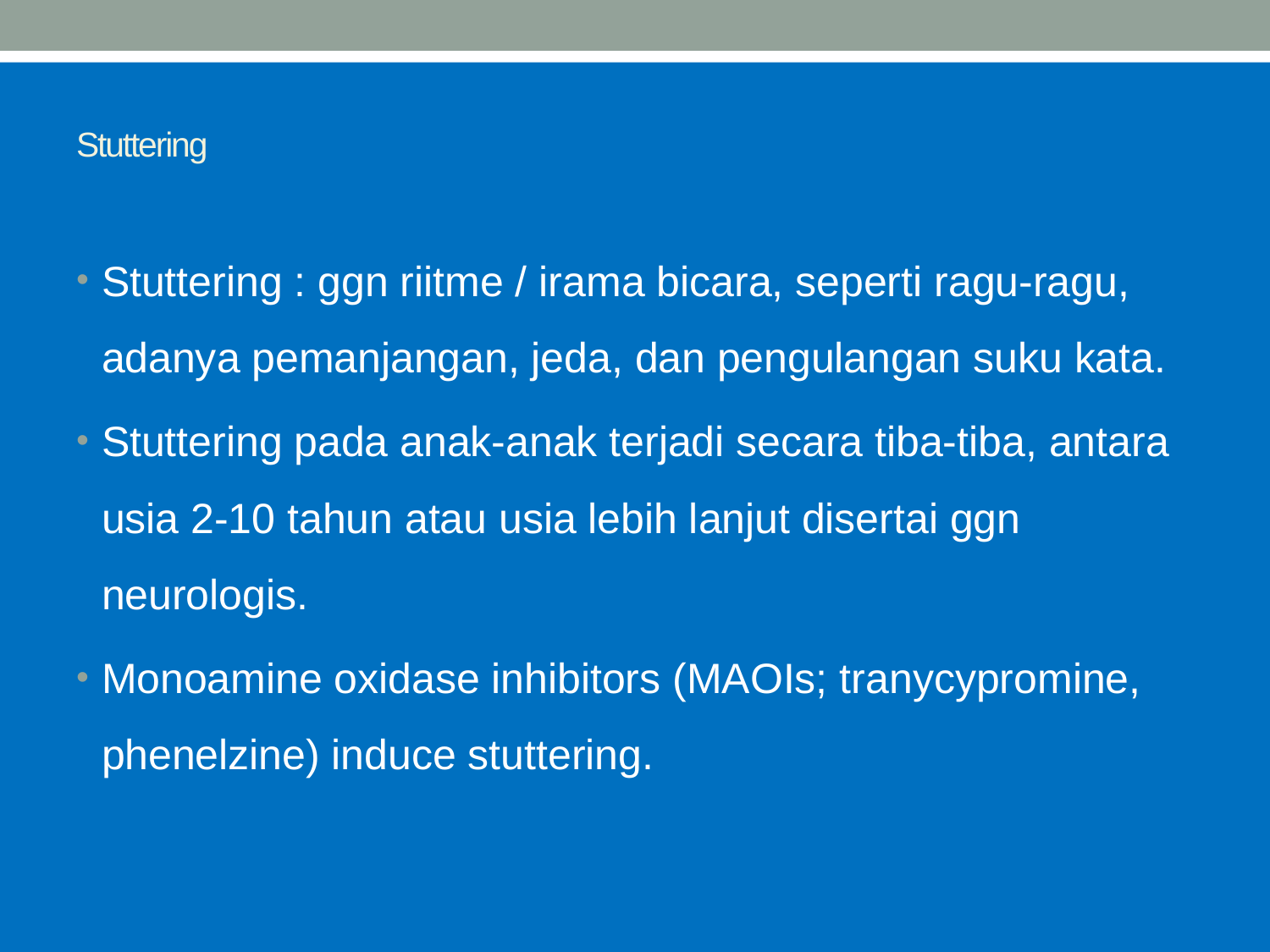

# Stuttering
Stuttering : ggn riitme / irama bicara, seperti ragu-ragu, adanya pemanjangan, jeda, dan pengulangan suku kata.
Stuttering pada anak-anak terjadi secara tiba-tiba, antara usia 2-10 tahun atau usia lebih lanjut disertai ggn neurologis.
Monoamine oxidase inhibitors (MAOIs; tranycypromine, phenelzine) induce stuttering.